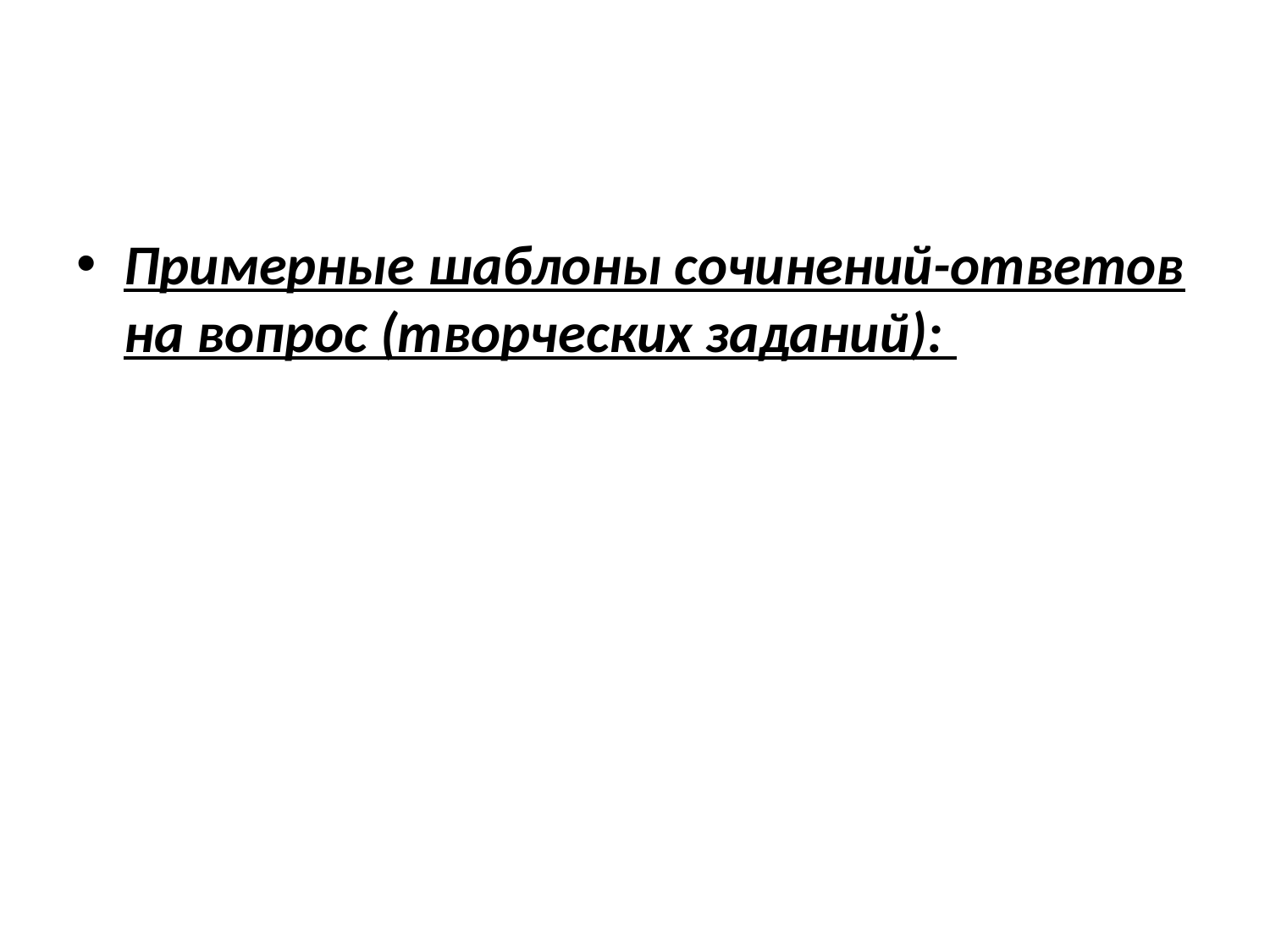

#
Примерные шаблоны сочинений-ответов на вопрос (творческих заданий):